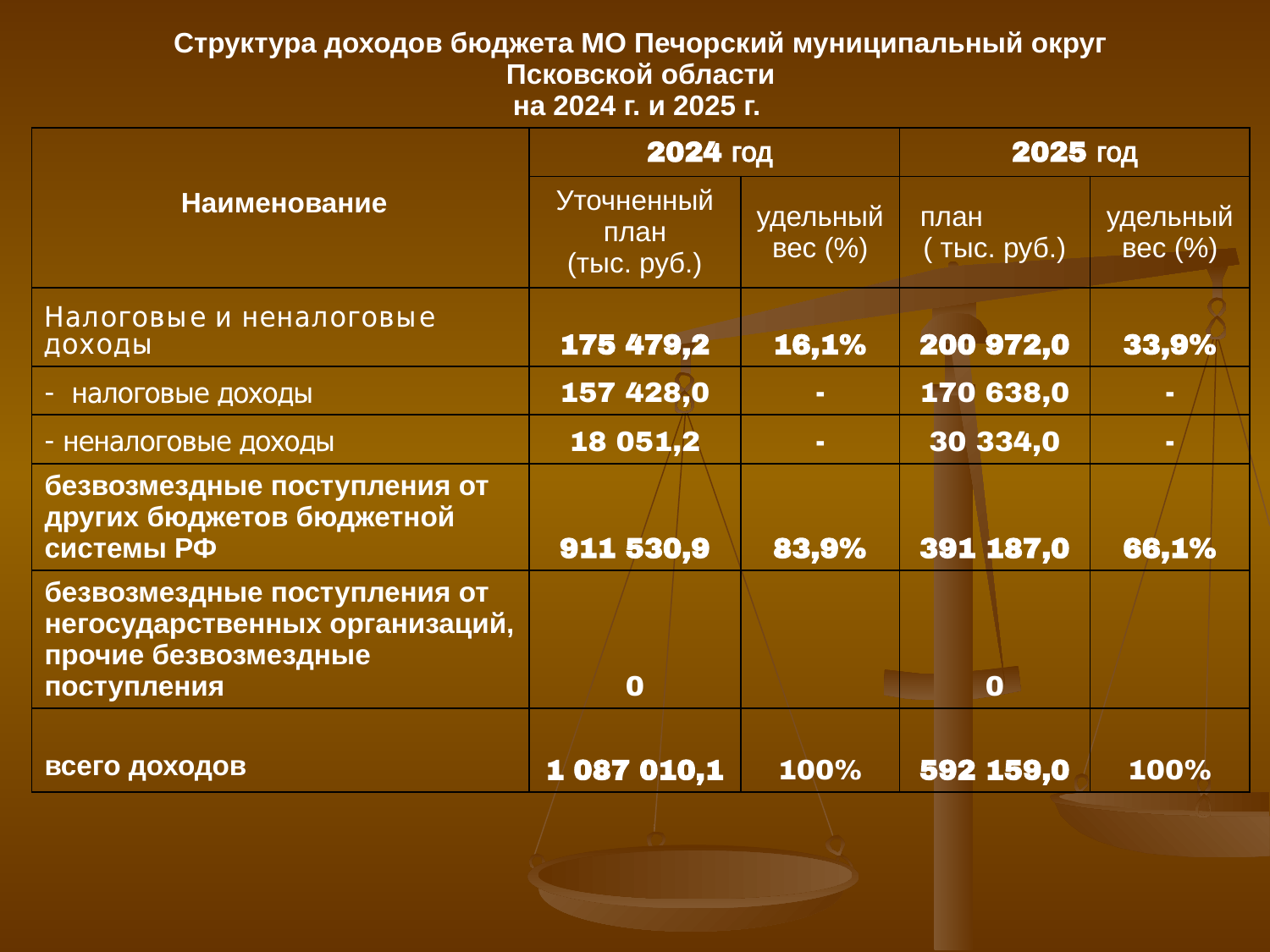

| Структура доходов бюджета МО Печорский муниципальный округ Псковской области на 2024 г. и 2025 г. |  |  |  |  |
| --- | --- | --- | --- | --- |
| Наименование | 2024 год |  | 2025 год |  |
|  | Уточненный план (тыс. руб.) | удельный вес (%) | план ( тыс. руб.) | удельный вес (%) |
| Налоговые и неналоговые доходы | 175 479,2 | 16,1% | 200 972,0 | 33,9% |
| - налоговые доходы | 157 428,0 | - | 170 638,0 | - |
| - неналоговые доходы | 18 051,2 | - | 30 334,0 | - |
| безвозмездные поступления от других бюджетов бюджетной системы РФ | 911 530,9 | 83,9% | 391 187,0 | 66,1% |
| безвозмездные поступления от негосударственных организаций, прочие безвозмездные поступления | 0 |  | 0 |  |
| всего доходов | 1 087 010,1 | 100% | 592 159,0 | 100% |